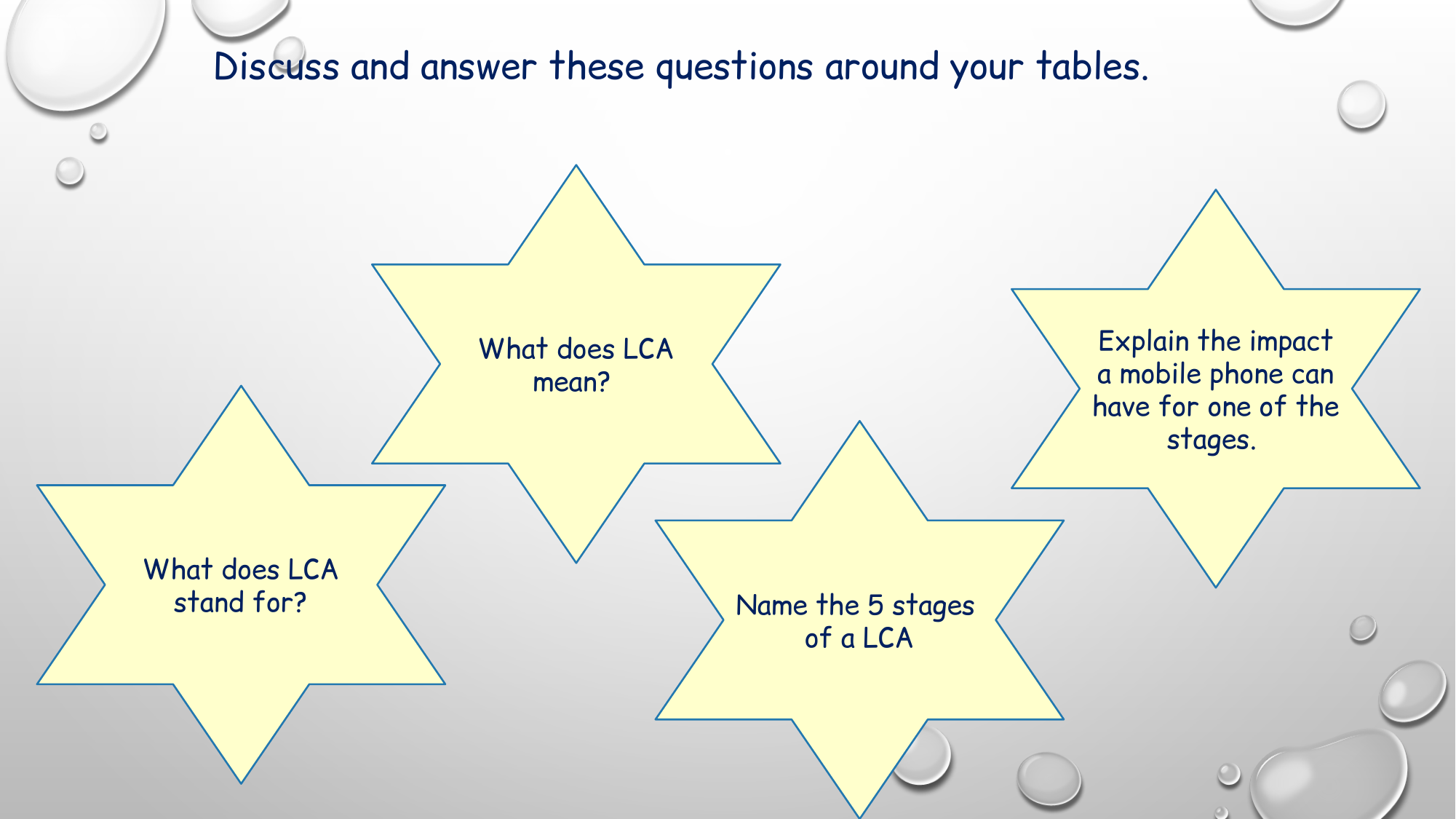

Discuss and answer these questions around your tables.
What does LCA mean?
Explain the impact a mobile phone can have for one of the stages.
What does LCA stand for?
Name the 5 stages
of a LCA